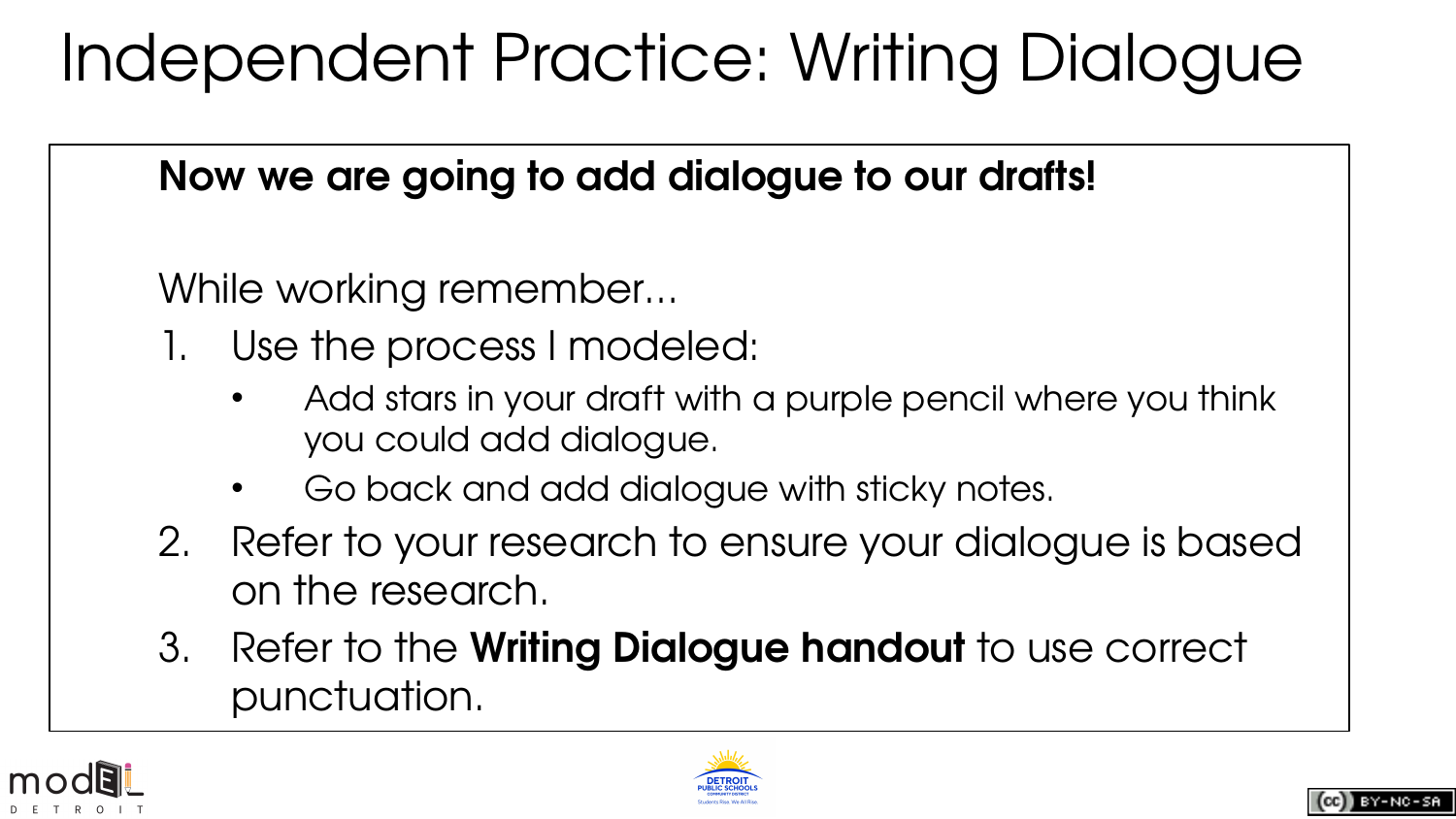

# Independent Practice: Writing Dialogue
Now we are going to add dialogue to our drafts!

While working remember…
Use the process I modeled:
Add stars in your draft with a purple pencil where you think you could add dialogue.
Go back and add dialogue with sticky notes.
Refer to your research to ensure your dialogue is based on the research.
Refer to the Writing Dialogue handout to use correct punctuation.